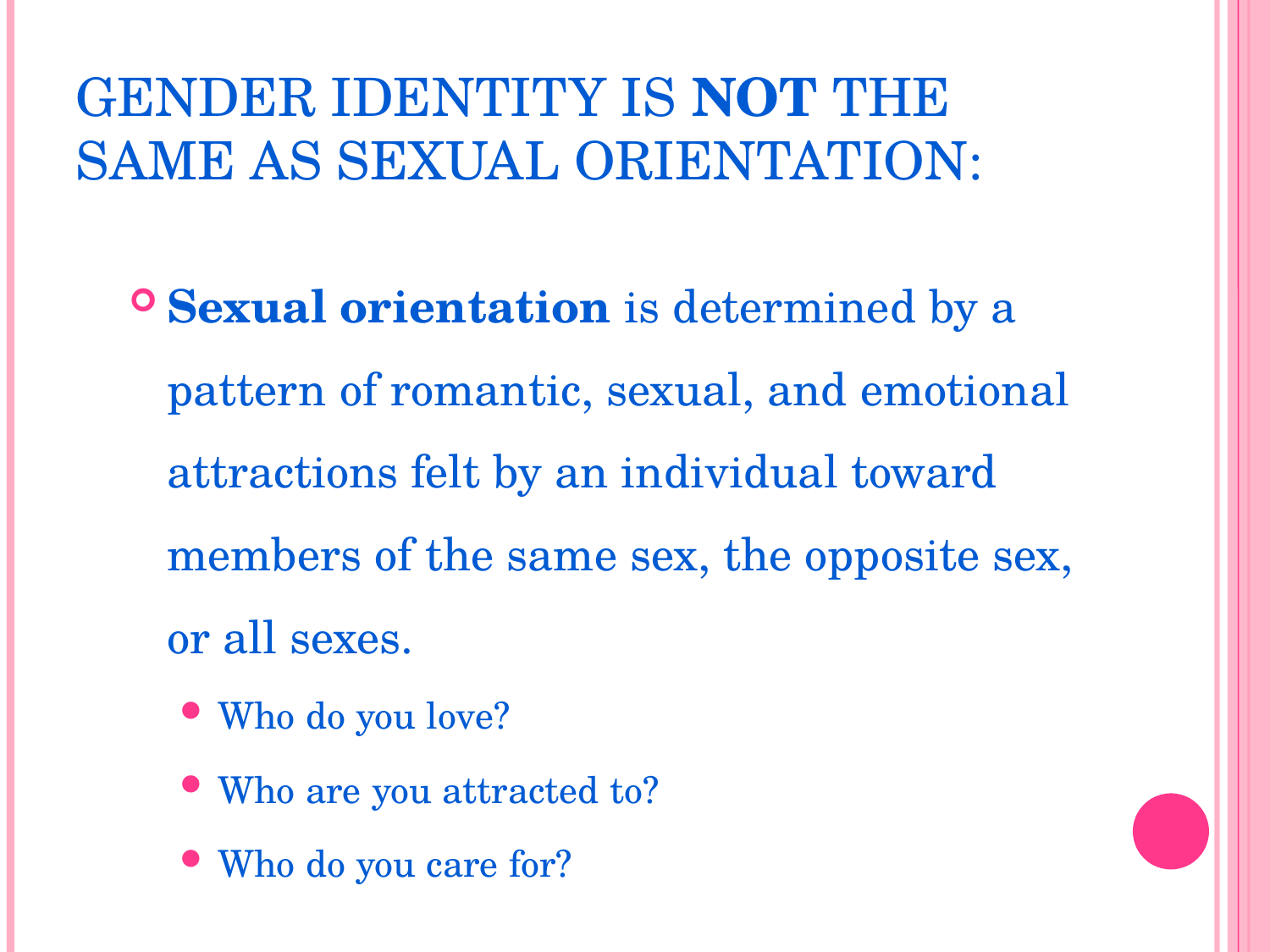

# GENDER IDENTITY IS NOT THE SAME AS SEXUAL ORIENTATION:
Sexual orientation is determined by a pattern of romantic, sexual, and emotional attractions felt by an individual toward members of the same sex, the opposite sex, or all sexes.
Who do you love?
Who are you attracted to?
Who do you care for?